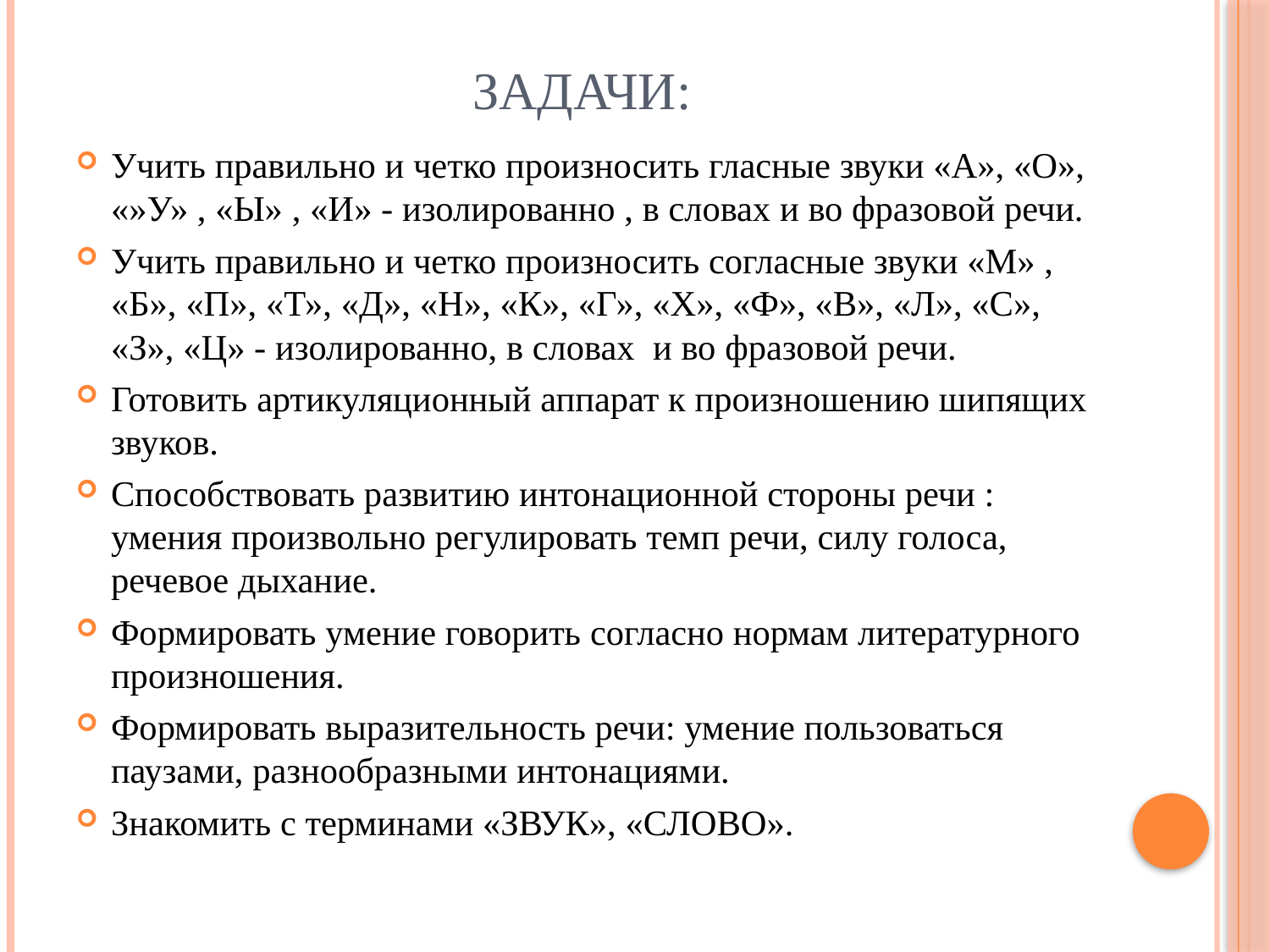

# Задачи:
Учить правильно и четко произносить гласные звуки «А», «О», «»У» , «Ы» , «И» - изолированно , в словах и во фразовой речи.
Учить правильно и четко произносить согласные звуки «М» , «Б», «П», «Т», «Д», «Н», «К», «Г», «Х», «Ф», «В», «Л», «С», «З», «Ц» - изолированно, в словах  и во фразовой речи.
Готовить артикуляционный аппарат к произношению шипящих звуков.
Способствовать развитию интонационной стороны речи : умения произвольно регулировать темп речи, силу голоса, речевое дыхание.
Формировать умение говорить согласно нормам литературного произношения.
Формировать выразительность речи: умение пользоваться паузами, разнообразными интонациями.
Знакомить с терминами «ЗВУК», «СЛОВО».